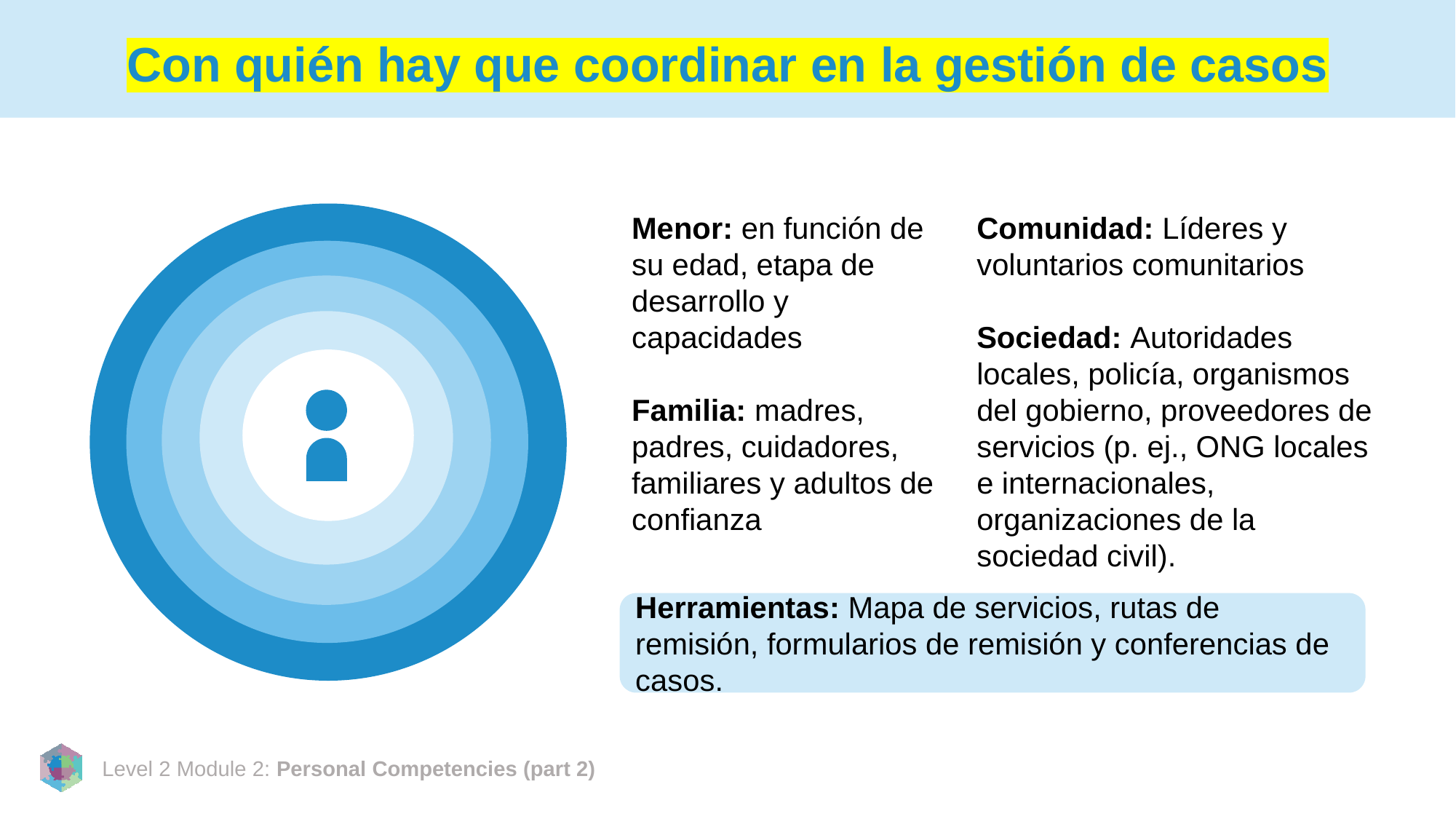

# Con quién hay que coordinar en la gestión de casos

Menor: en función de su edad, etapa de desarrollo y capacidades

Familia: madres, padres, cuidadores, familiares y adultos de confianza
Comunidad: Líderes y voluntarios comunitarios

Sociedad: Autoridades locales, policía, organismos del gobierno, proveedores de servicios (p. ej., ONG locales e internacionales, organizaciones de la sociedad civil).
Herramientas: Mapa de servicios, rutas de remisión, formularios de remisión y conferencias de casos.